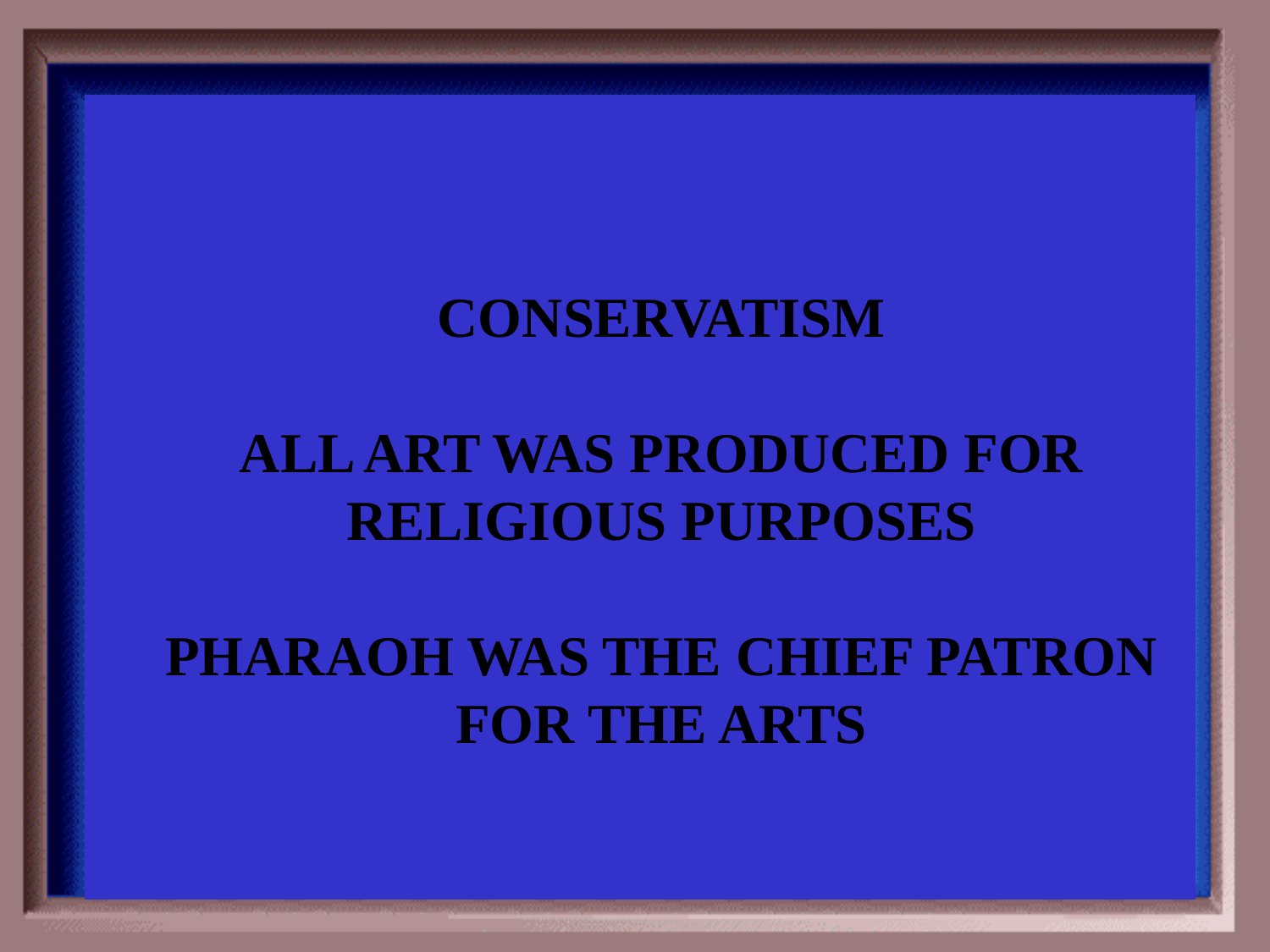

Category #2 $300 Question

Conservatism

All art was produced for religious purposes

Pharaoh was the chief patron for the arts